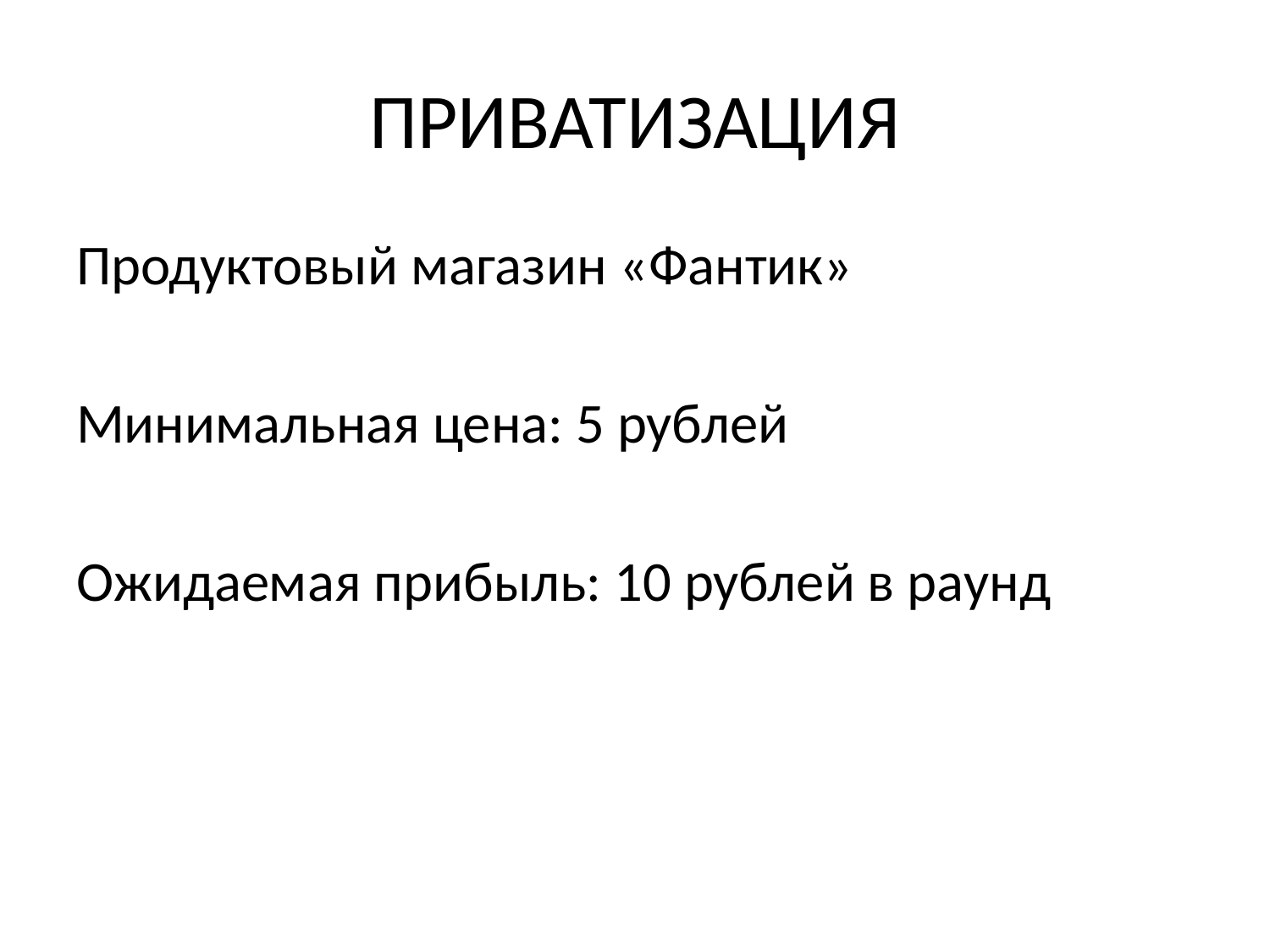

# ПРИВАТИЗАЦИЯ
Продуктовый магазин «Фантик»

Минимальная цена: 5 рублей

Ожидаемая прибыль: 10 рублей в раунд